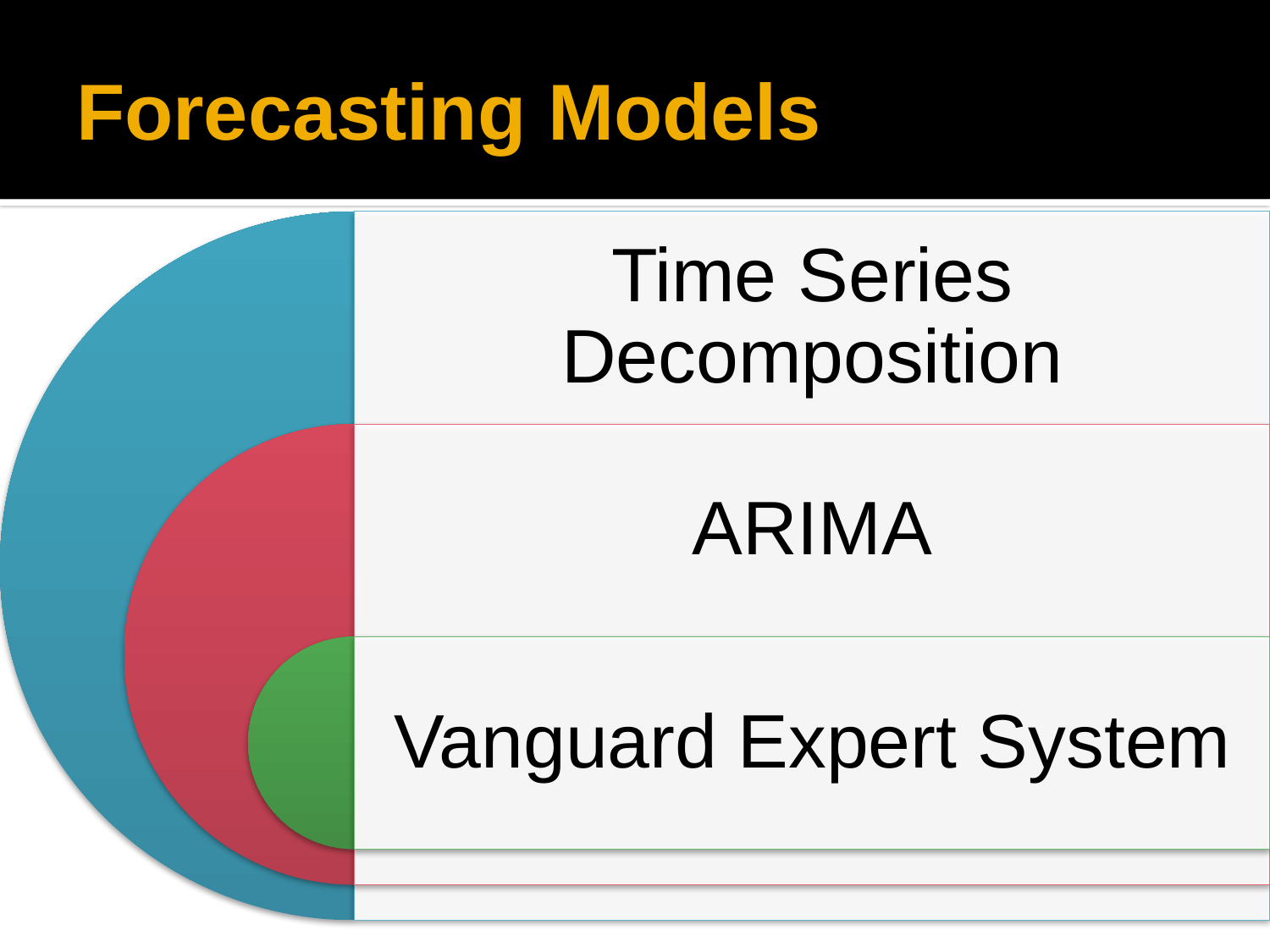

# Forecasting Models
Time Series Decomposition
ARIMA
Vanguard Expert System